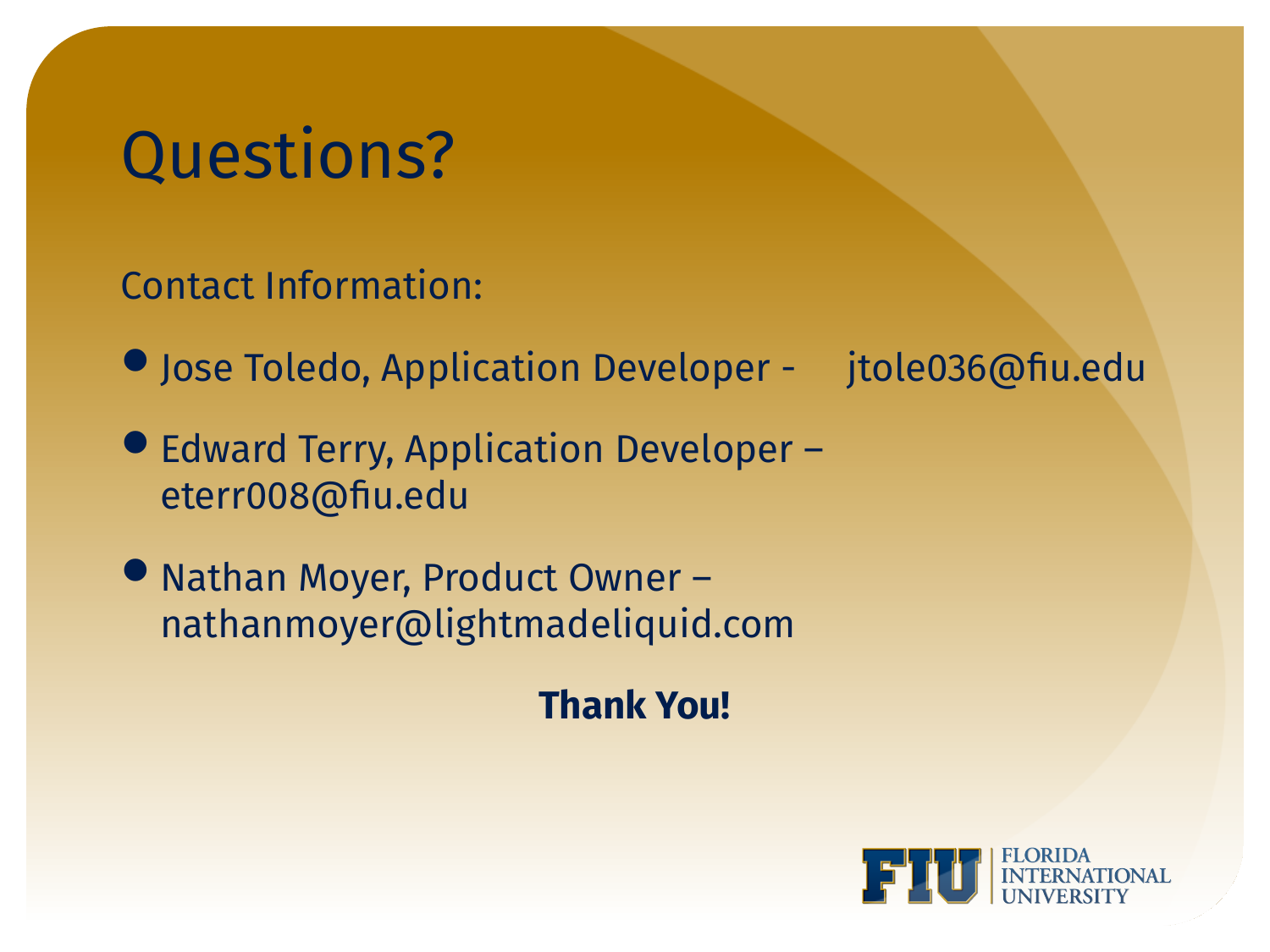

# Questions?
Contact Information:
Jose Toledo, Application Developer -     jtole036@fiu.edu
Edward Terry, Application Developer –   eterr008@fiu.edu
Nathan Moyer, Product Owner – nathanmoyer@lightmadeliquid.com
Thank You!